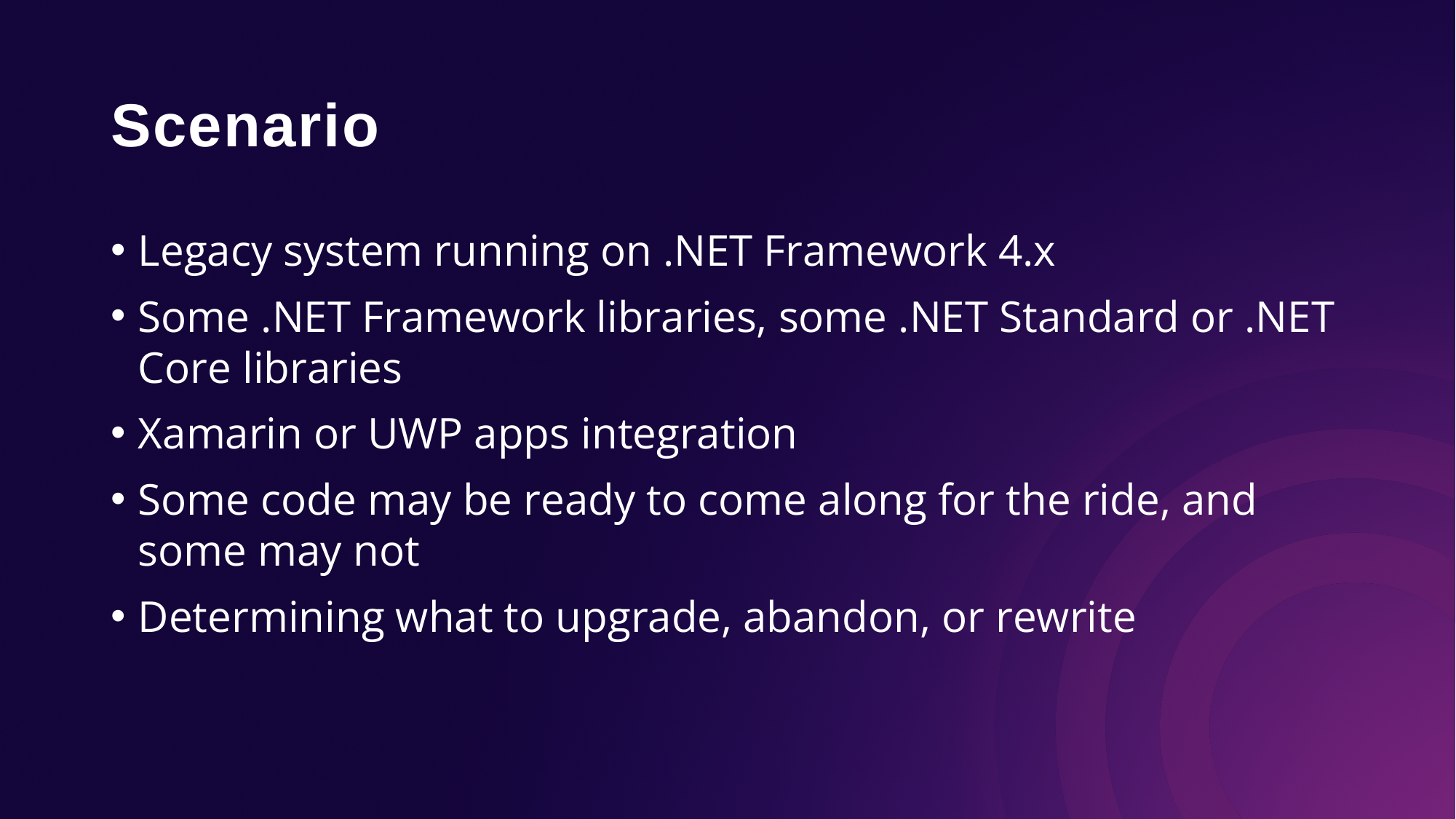

# Scenario
Legacy system running on .NET Framework 4.x
Some .NET Framework libraries, some .NET Standard or .NET Core libraries
Xamarin or UWP apps integration
Some code may be ready to come along for the ride, and some may not
Determining what to upgrade, abandon, or rewrite